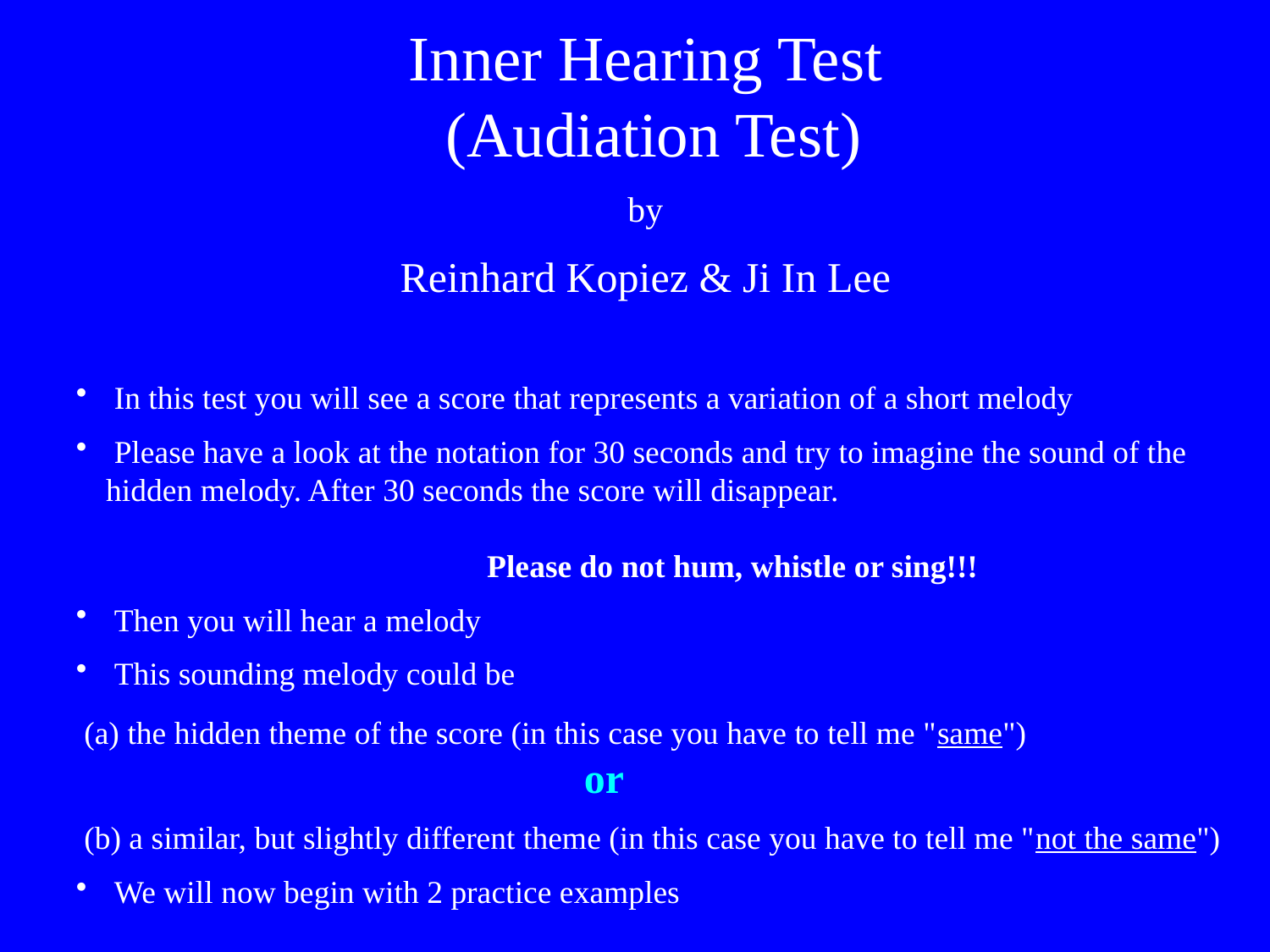

Inner Hearing Test
 (Audiation Test)
by
Reinhard Kopiez & Ji In Lee

 In this test you will see a score that represents a variation of a short melody
 Please have a look at the notation for 30 seconds and try to imagine the sound of the hidden melody. After 30 seconds the score will disappear.
			Please do not hum, whistle or sing!!!
 Then you will hear a melody
 This sounding melody could be
 (a) the hidden theme of the score (in this case you have to tell me "same")
				or
 (b) a similar, but slightly different theme (in this case you have to tell me "not the same")
 We will now begin with 2 practice examples